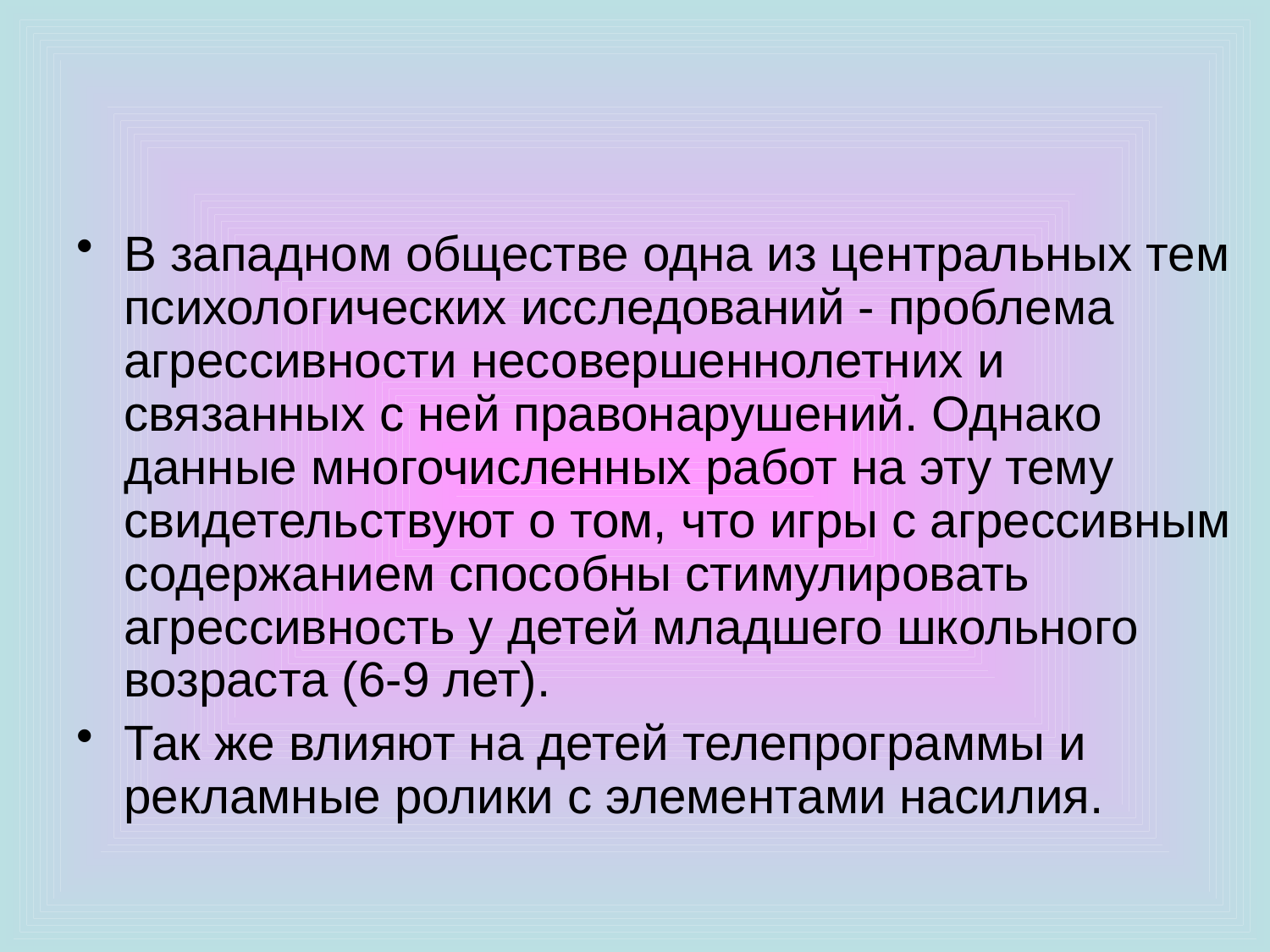

#
В западном обществе одна из центральных тем психологических исследований - проблема агрессивности несовершеннолетних и связанных с ней правонарушений. Однако данные многочисленных работ на эту тему свидетельствуют о том, что игры с агрессивным содержанием способны стимулировать агрессивность у детей младшего школьного возраста (6-9 лет).
Так же влияют на детей телепрограммы и рекламные ролики с элементами насилия.